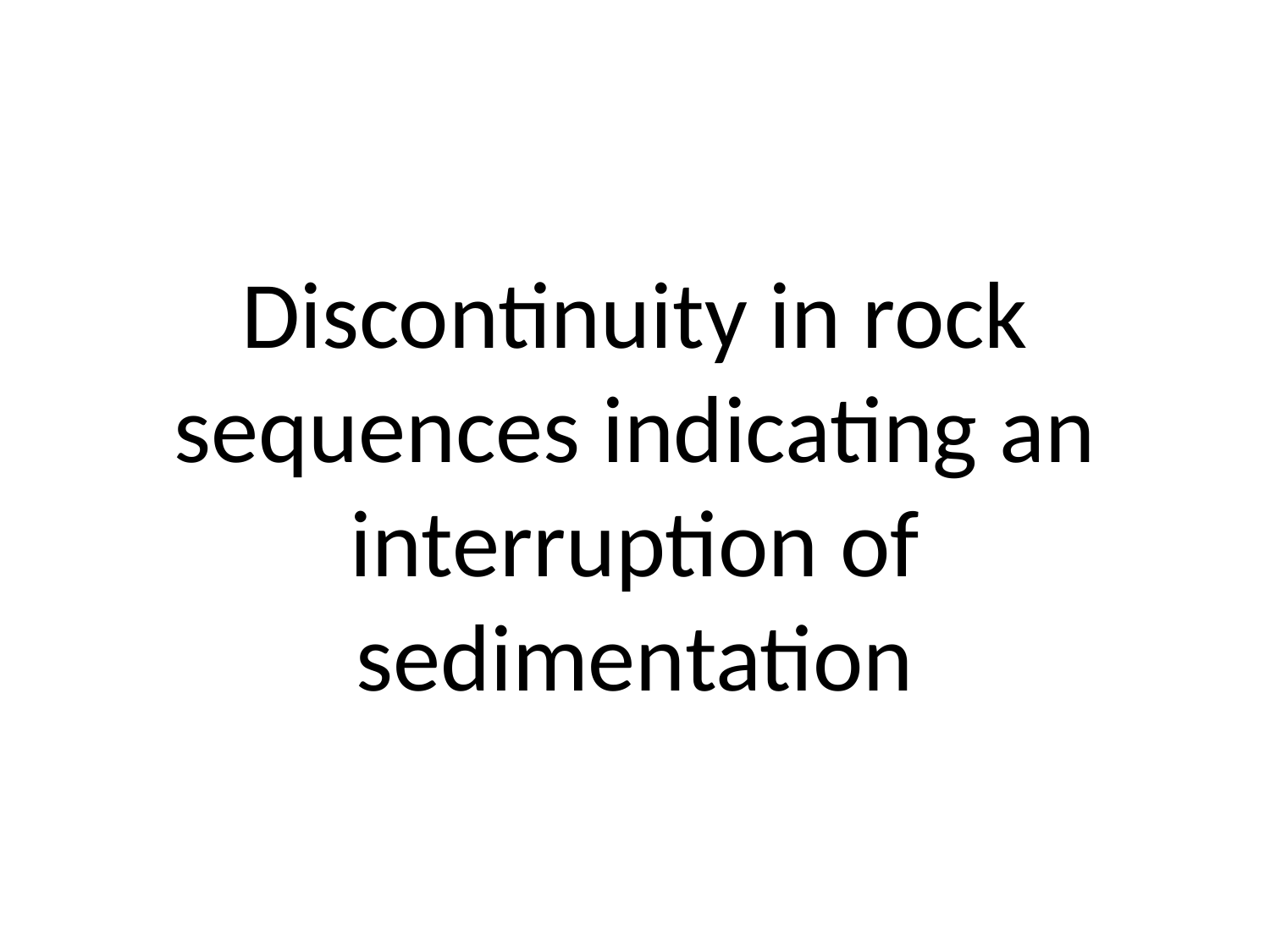

# Discontinuity in rock sequences indicating an interruption of sedimentation